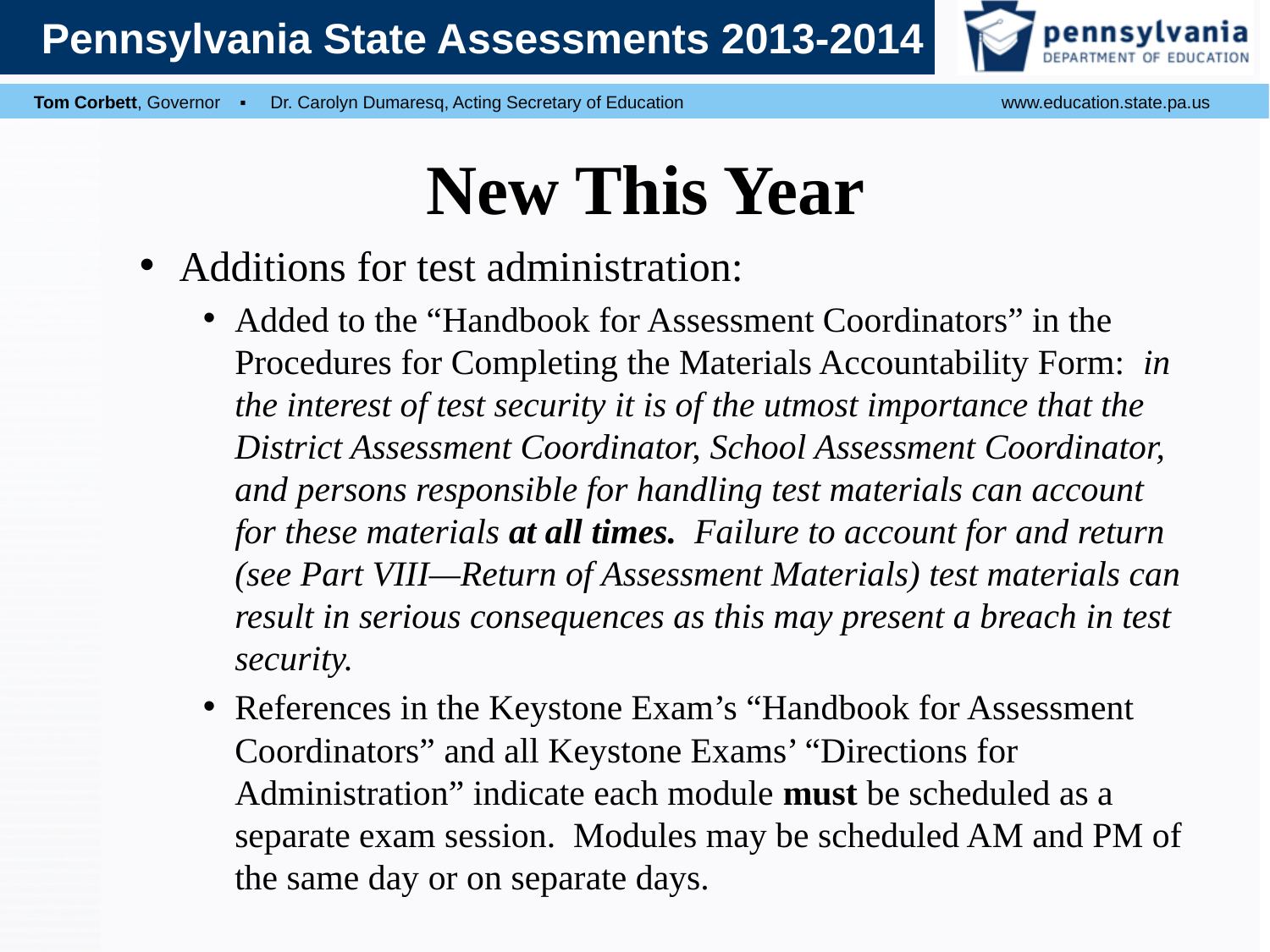

# New This Year
Additions for test administration:
Added to the “Handbook for Assessment Coordinators” in the Procedures for Completing the Materials Accountability Form:  in the interest of test security it is of the utmost importance that the District Assessment Coordinator, School Assessment Coordinator, and persons responsible for handling test materials can account for these materials at all times.  Failure to account for and return (see Part VIII—Return of Assessment Materials) test materials can result in serious consequences as this may present a breach in test security.
References in the Keystone Exam’s “Handbook for Assessment Coordinators” and all Keystone Exams’ “Directions for Administration” indicate each module must be scheduled as a separate exam session.  Modules may be scheduled AM and PM of the same day or on separate days.